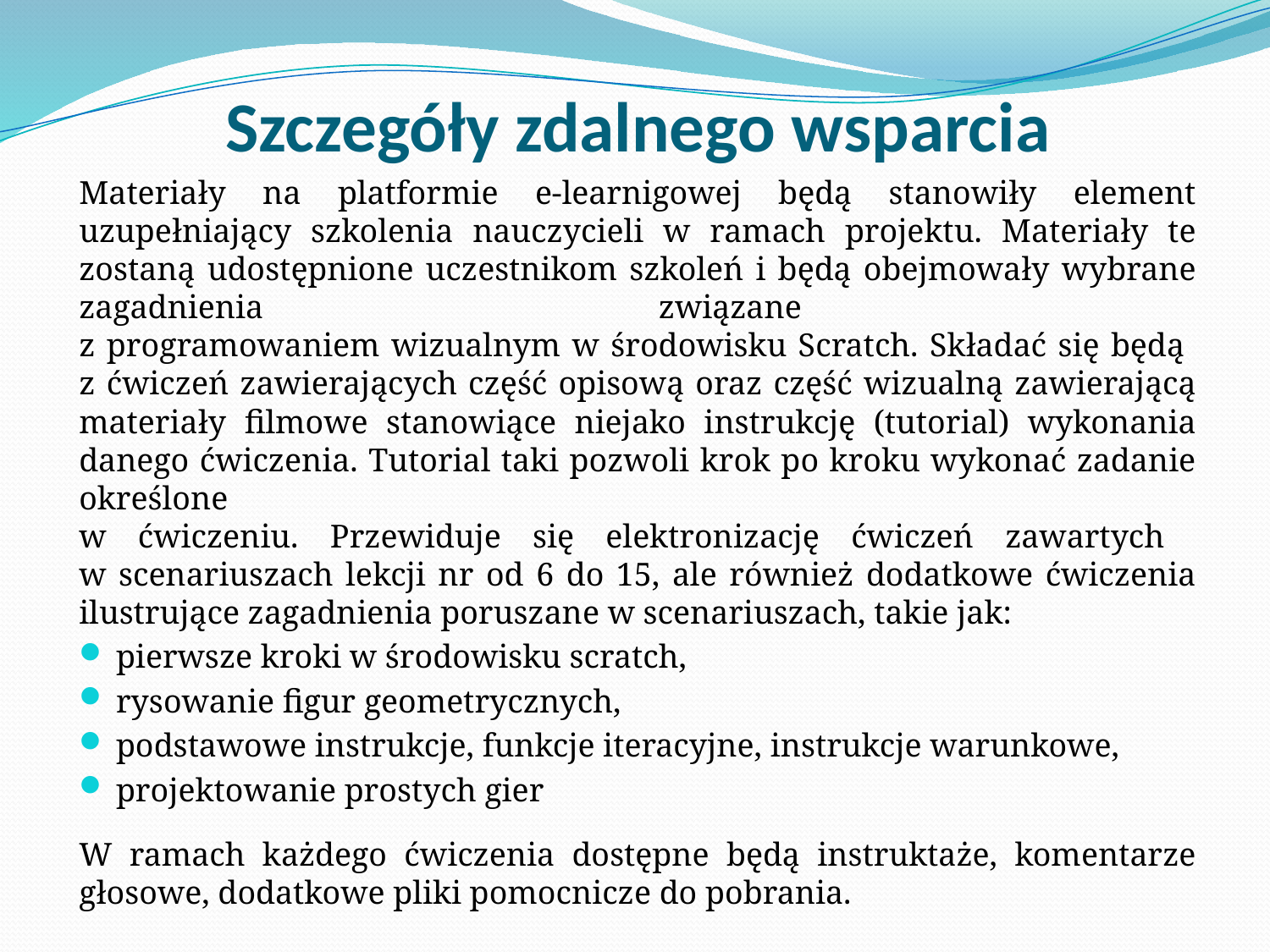

# Szczegóły zdalnego wsparcia
Materiały na platformie e-learnigowej będą stanowiły element uzupełniający szkolenia nauczycieli w ramach projektu. Materiały te zostaną udostępnione uczestnikom szkoleń i będą obejmowały wybrane zagadnienia związane
z programowaniem wizualnym w środowisku Scratch. Składać się będą
z ćwiczeń zawierających część opisową oraz część wizualną zawierającą materiały filmowe stanowiące niejako instrukcję (tutorial) wykonania danego ćwiczenia. Tutorial taki pozwoli krok po kroku wykonać zadanie określone
w ćwiczeniu. Przewiduje się elektronizację ćwiczeń zawartych
w scenariuszach lekcji nr od 6 do 15, ale również dodatkowe ćwiczenia ilustrujące zagadnienia poruszane w scenariuszach, takie jak:
pierwsze kroki w środowisku scratch,
rysowanie figur geometrycznych,
podstawowe instrukcje, funkcje iteracyjne, instrukcje warunkowe,
projektowanie prostych gier

W ramach każdego ćwiczenia dostępne będą instruktaże, komentarze głosowe, dodatkowe pliki pomocnicze do pobrania.